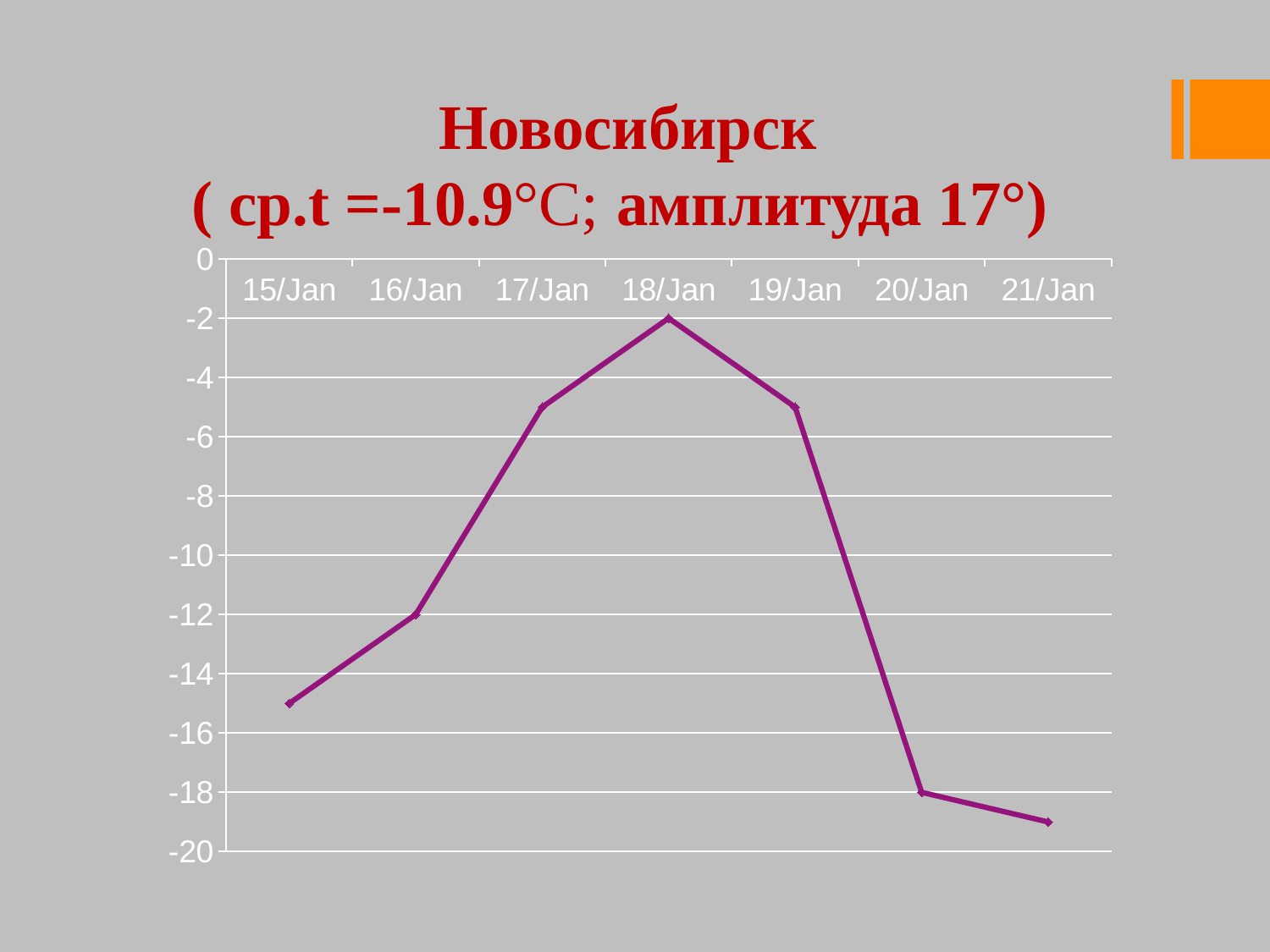

Новосибирск
 ( ср.t =-10.9°C; амплитуда 17°)

### Chart

| Category |  |
|---|---|
| 42750 | -15.0 |
| 42751 | -12.0 |
| 42752 | -5.0 |
| 42753 | -2.0 |
| 42754 | -5.0 |
| 42755 | -18.0 |
| 42756 | -19.0 |